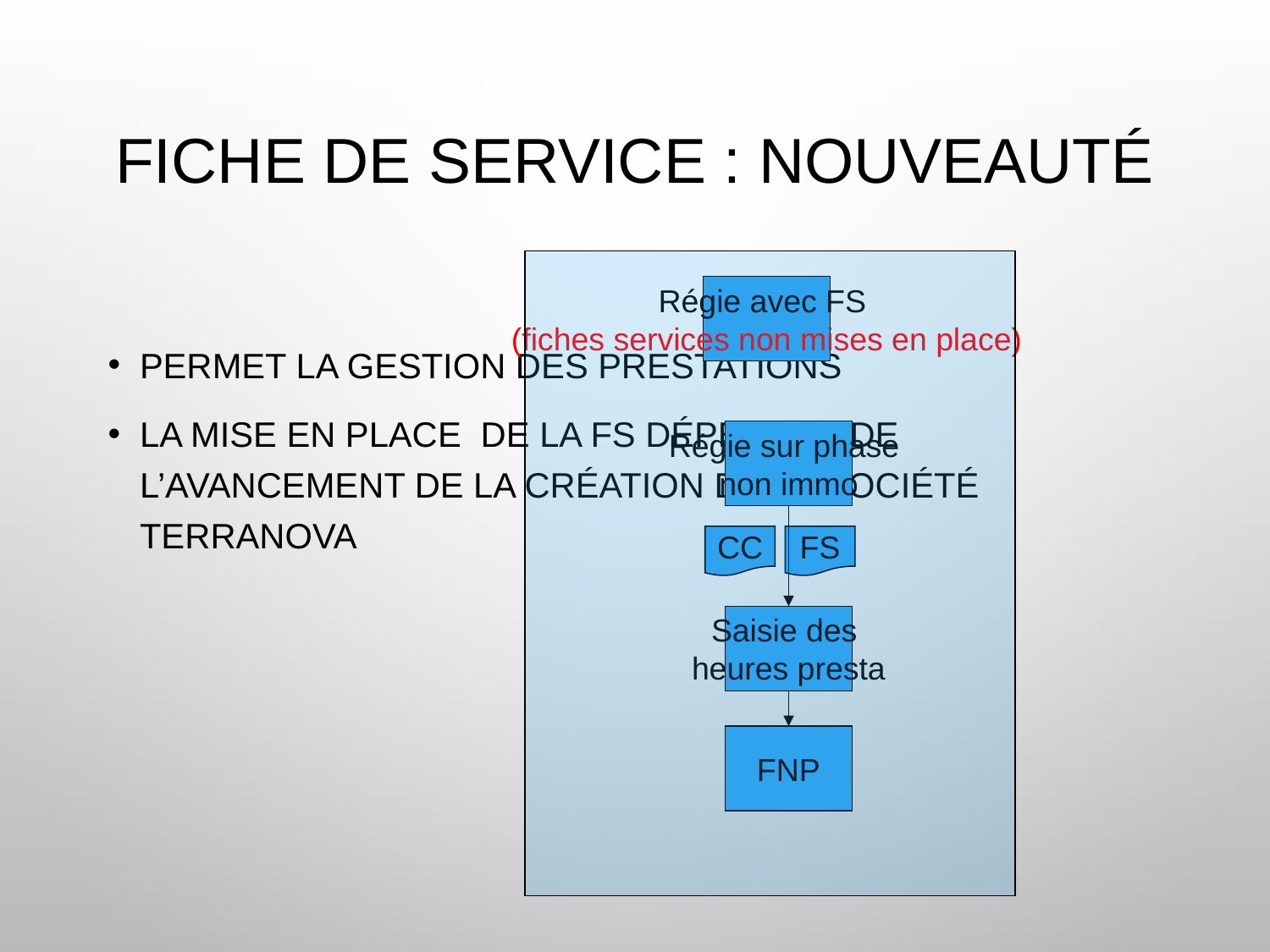

# Fiche de service : Nouveauté

Régie avec FS
(fiches services non mises en place)
Permet la gestion des prestations
La mise en place  de la FS dépendra de l’avancement de la création de la société TerraNova
Régie sur phase
non immo
CC
FS
Saisie des
heures presta
FNP